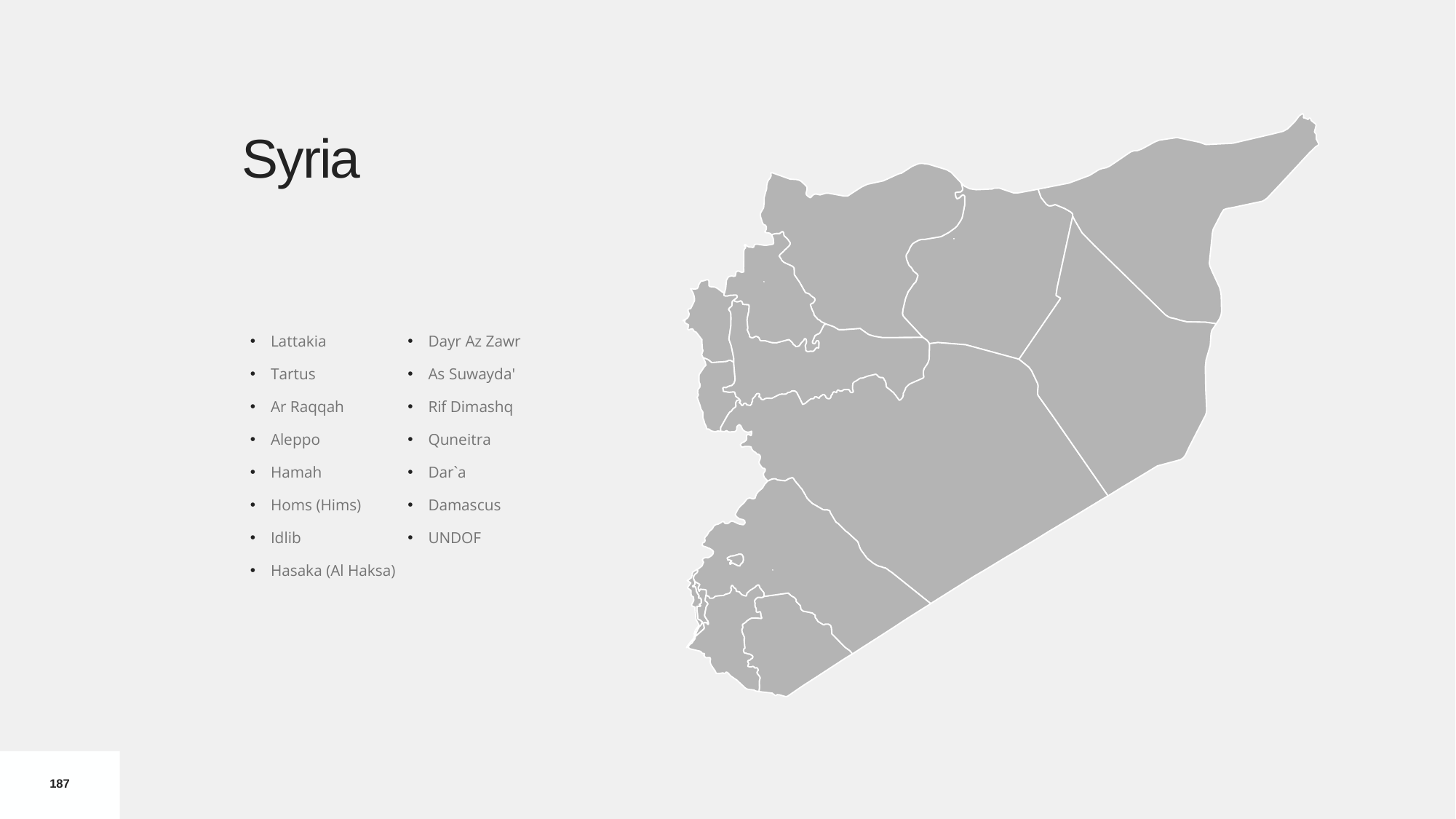

# Syria

Lattakia
Tartus
Ar Raqqah
Aleppo
Hamah
Homs (Hims)
Idlib
Hasaka (Al Haksa)
Dayr Az Zawr
As Suwayda'
Rif Dimashq
Quneitra
Dar`a
Damascus
UNDOF